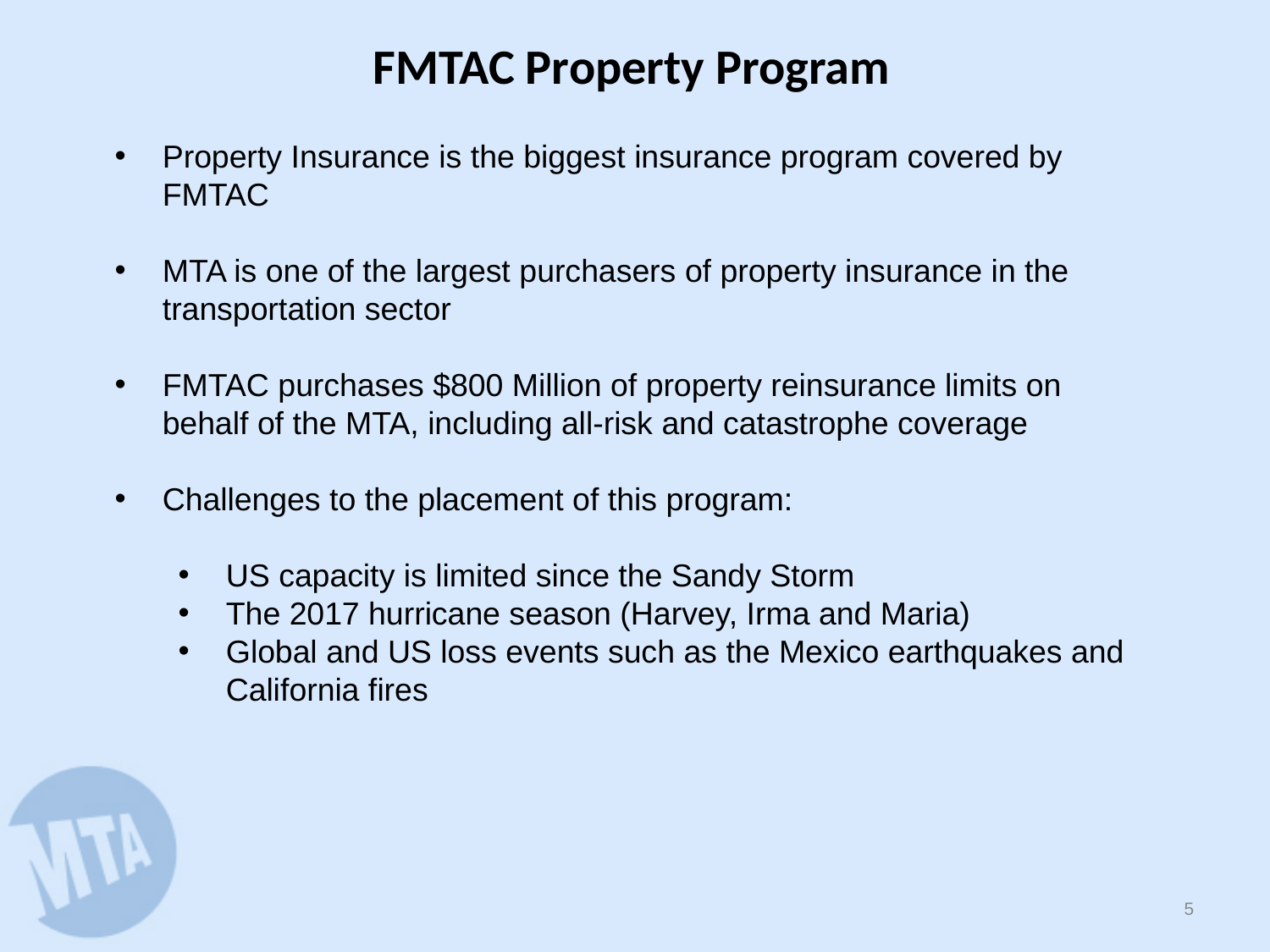

FMTAC Property Program

Property Insurance is the biggest insurance program covered by FMTAC

MTA is one of the largest purchasers of property insurance in the transportation sector

FMTAC purchases $800 Million of property reinsurance limits on behalf of the MTA, including all-risk and catastrophe coverage

Challenges to the placement of this program:

US capacity is limited since the Sandy Storm
The 2017 hurricane season (Harvey, Irma and Maria)
Global and US loss events such as the Mexico earthquakes and California fires

5